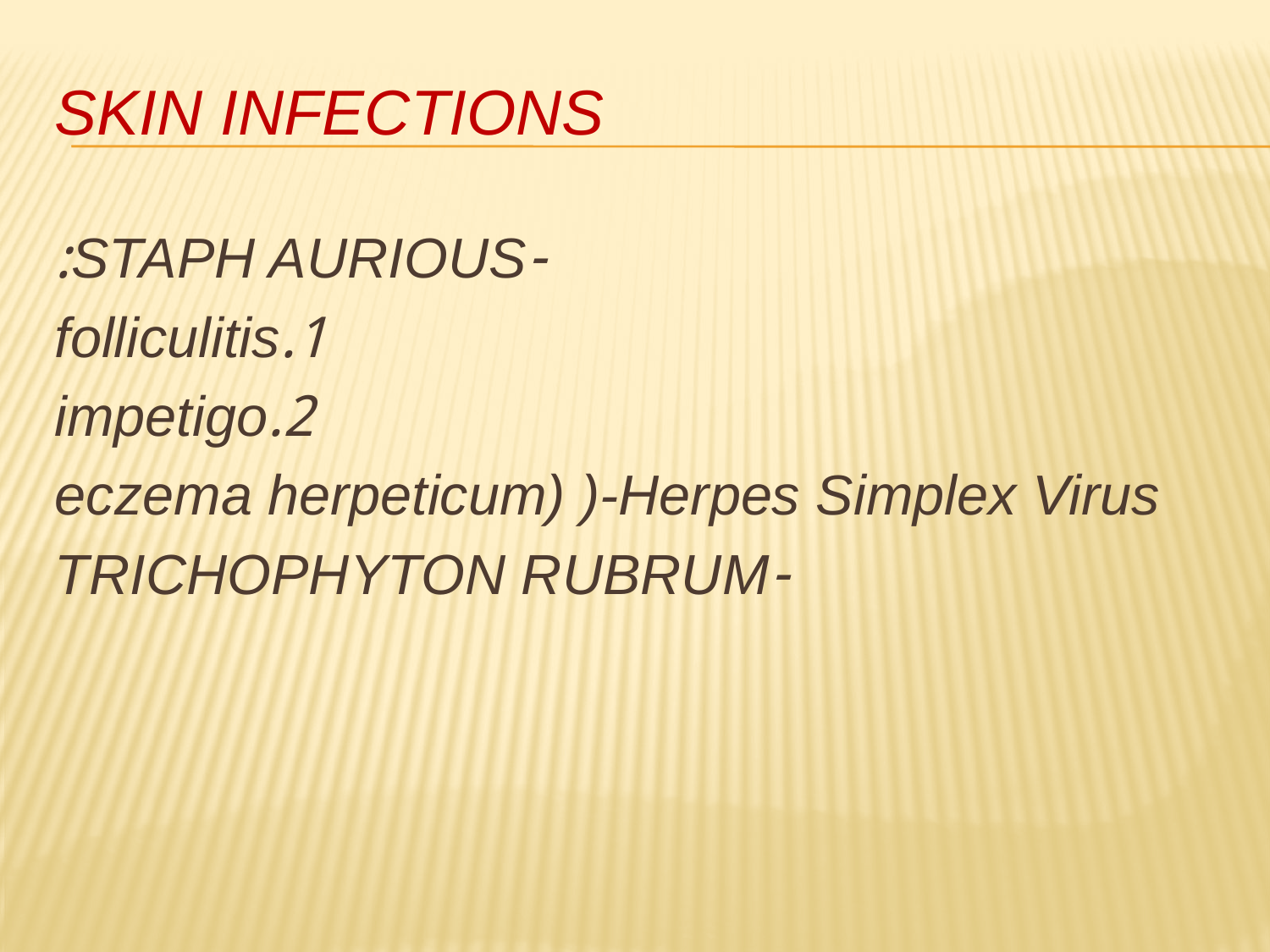

# SKIN INFECTIONS
-STAPH AURIOUS:
1.folliculitis
2.impetigo
 eczema herpeticum) )-Herpes Simplex Virus
-TRICHOPHYTON RUBRUM